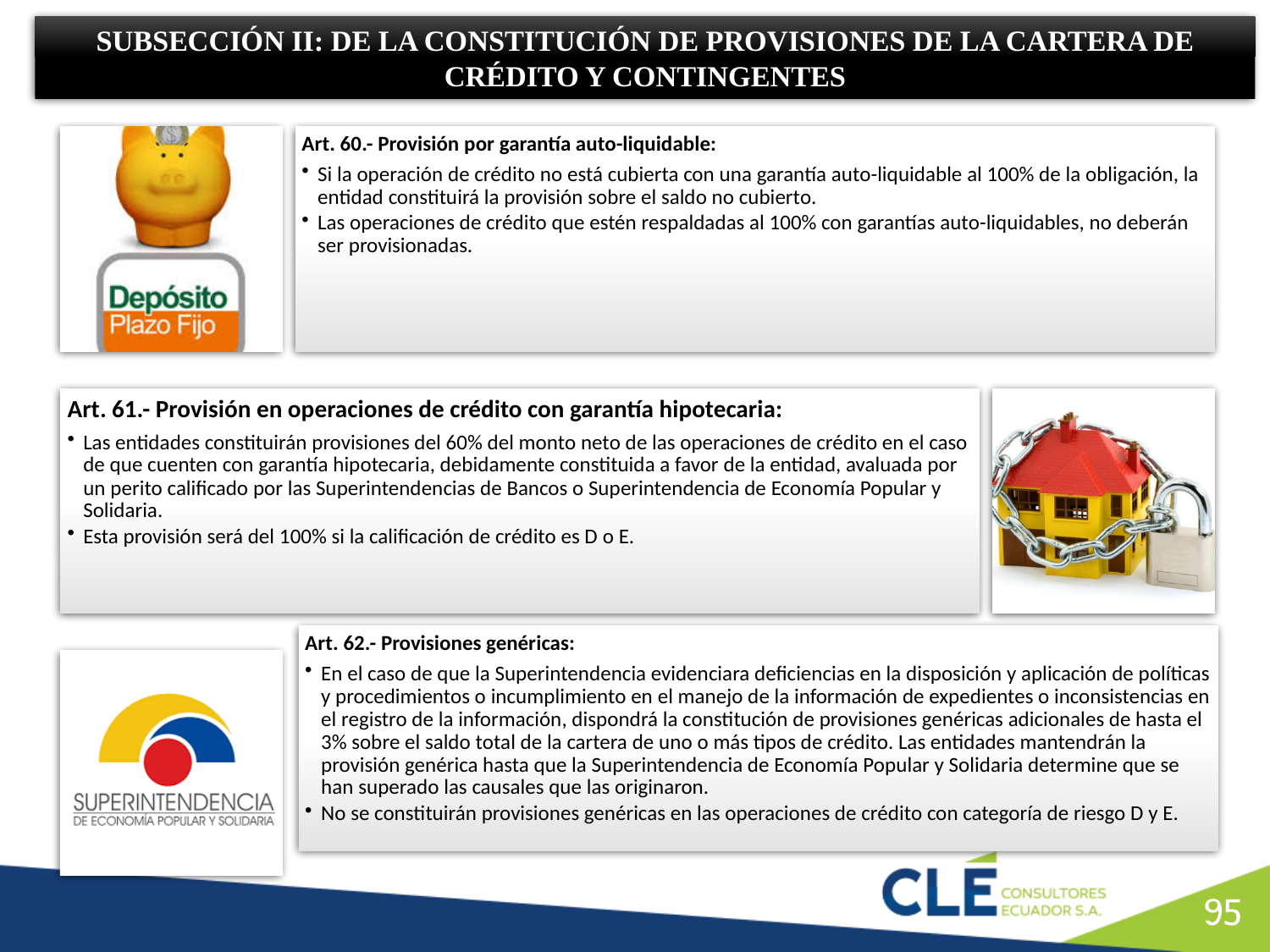

SUBSECCIÓN II: DE LA CONSTITUCIÓN DE PROVISIONES DE LA CARTERA DE CRÉDITO Y CONTINGENTES
Art. 60.- Provisión por garantía auto-liquidable:
Si la operación de crédito no está cubierta con una garantía auto-liquidable al 100% de la obligación, la entidad constituirá la provisión sobre el saldo no cubierto.
Las operaciones de crédito que estén respaldadas al 100% con garantías auto-liquidables, no deberán ser provisionadas.
Art. 61.- Provisión en operaciones de crédito con garantía hipotecaria:
Las entidades constituirán provisiones del 60% del monto neto de las operaciones de crédito en el caso de que cuenten con garantía hipotecaria, debidamente constituida a favor de la entidad, avaluada por un perito calificado por las Superintendencias de Bancos o Superintendencia de Economía Popular y Solidaria.
Esta provisión será del 100% si la calificación de crédito es D o E.
Art. 62.- Provisiones genéricas:
En el caso de que la Superintendencia evidenciara deficiencias en la disposición y aplicación de políticas y procedimientos o incumplimiento en el manejo de la información de expedientes o inconsistencias en el registro de la información, dispondrá la constitución de provisiones genéricas adicionales de hasta el 3% sobre el saldo total de la cartera de uno o más tipos de crédito. Las entidades mantendrán la provisión genérica hasta que la Superintendencia de Economía Popular y Solidaria determine que se han superado las causales que las originaron.
No se constituirán provisiones genéricas en las operaciones de crédito con categoría de riesgo D y E.
95